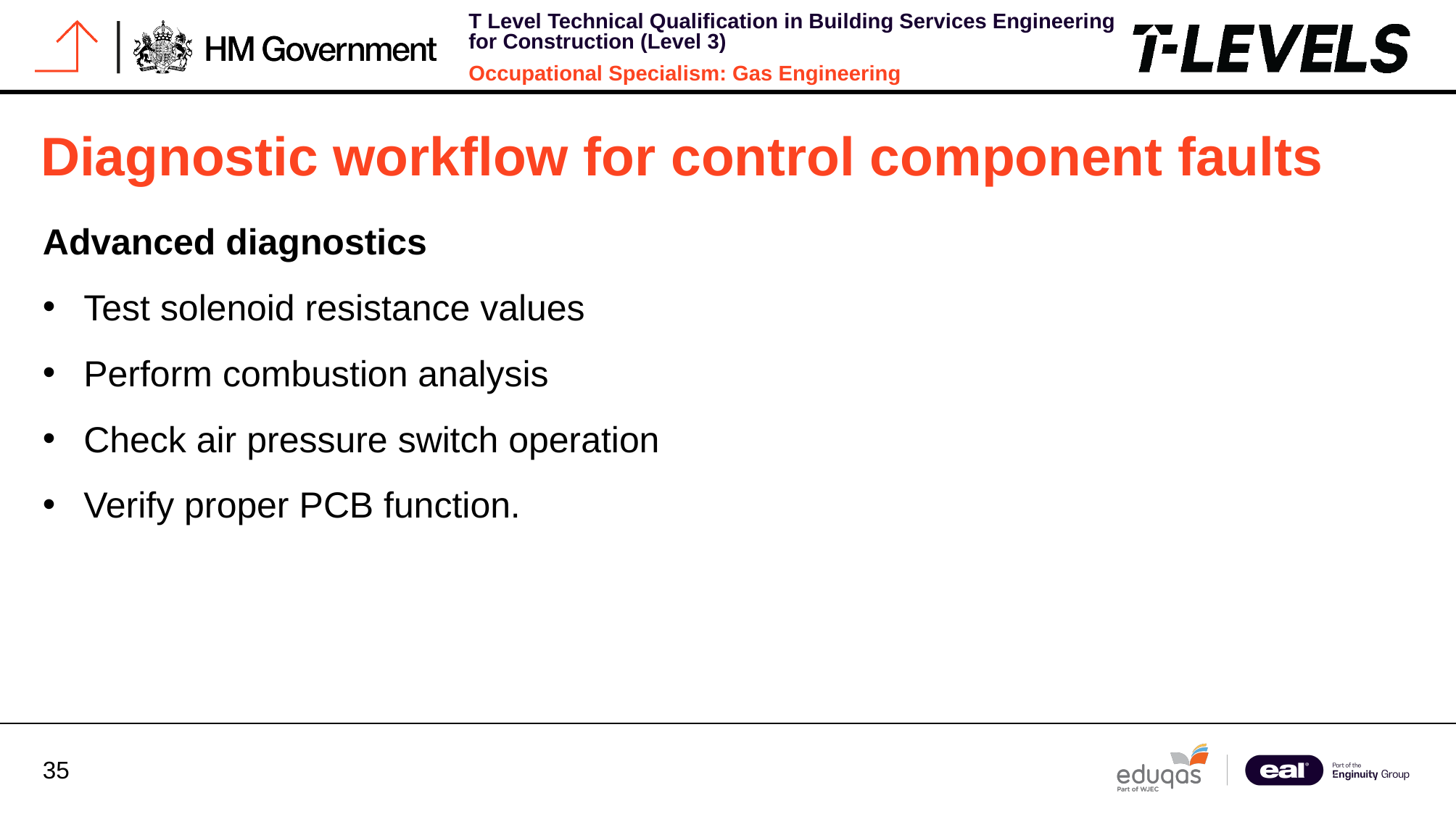

# Diagnostic workflow for control component faults
Advanced diagnostics
Test solenoid resistance values
Perform combustion analysis
Check air pressure switch operation
Verify proper PCB function.